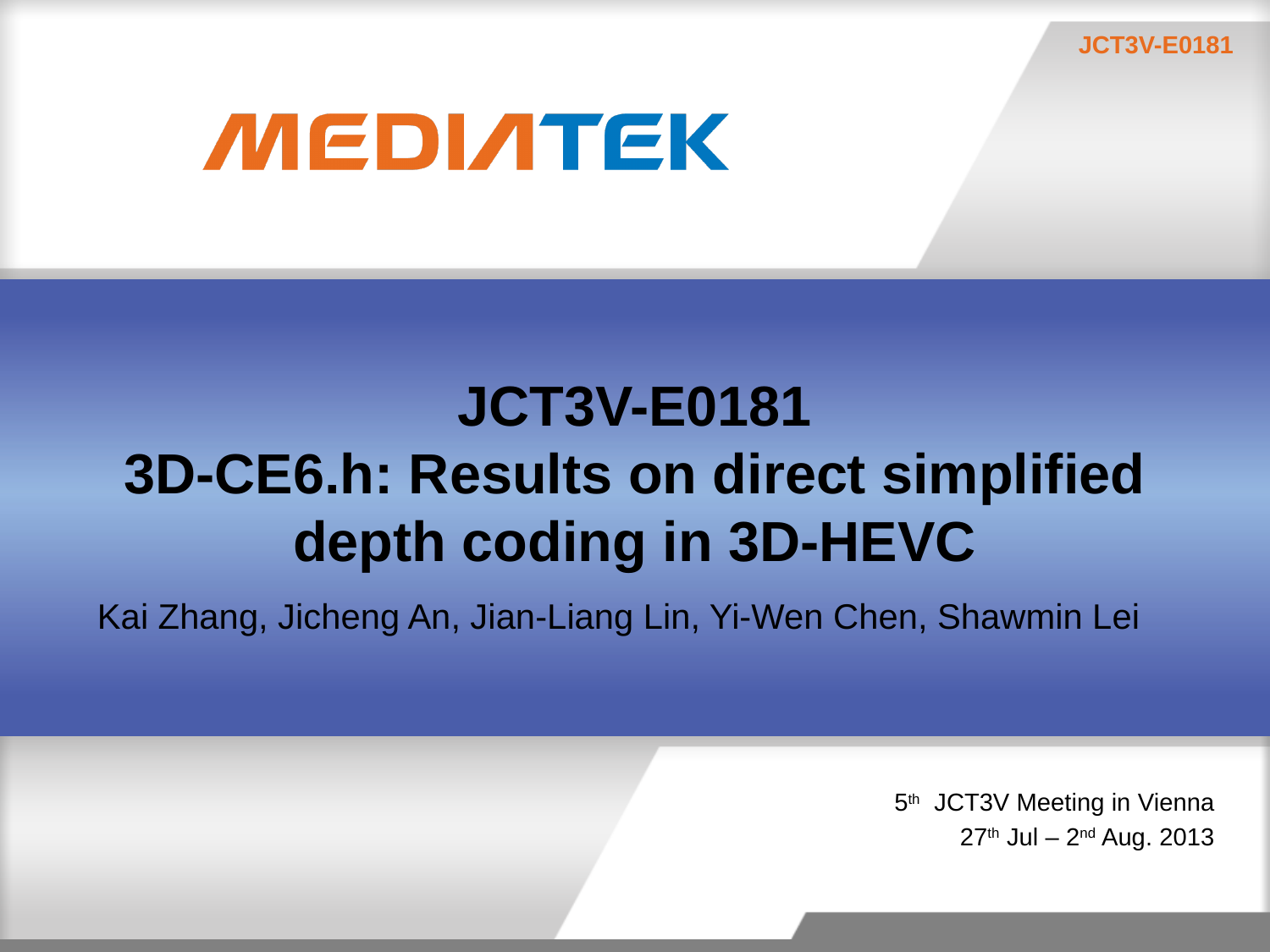

# JCT3V-E0181 3D-CE6.h: Results on direct simplified depth coding in 3D-HEVC
Kai Zhang, Jicheng An, Jian-Liang Lin, Yi-Wen Chen, Shawmin Lei